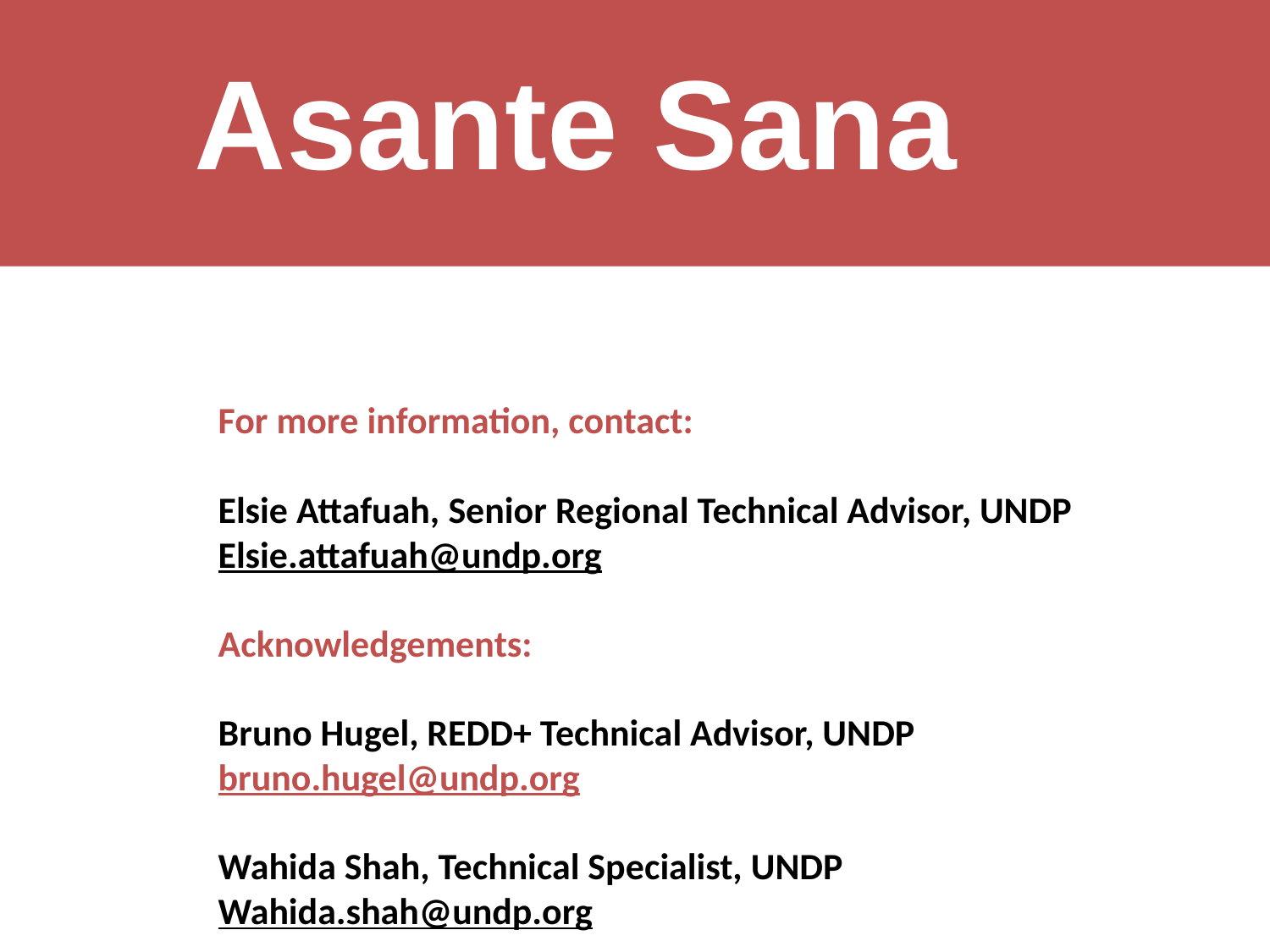

Asante Sana
For more information, contact:

Elsie Attafuah, Senior Regional Technical Advisor, UNDP
Elsie.attafuah@undp.org

Acknowledgements:

Bruno Hugel, REDD+ Technical Advisor, UNDP
bruno.hugel@undp.org

Wahida Shah, Technical Specialist, UNDP
Wahida.shah@undp.org

Ela Ionescu, Country Support Specialist, UNDP
Ela.ionescu@undp.org